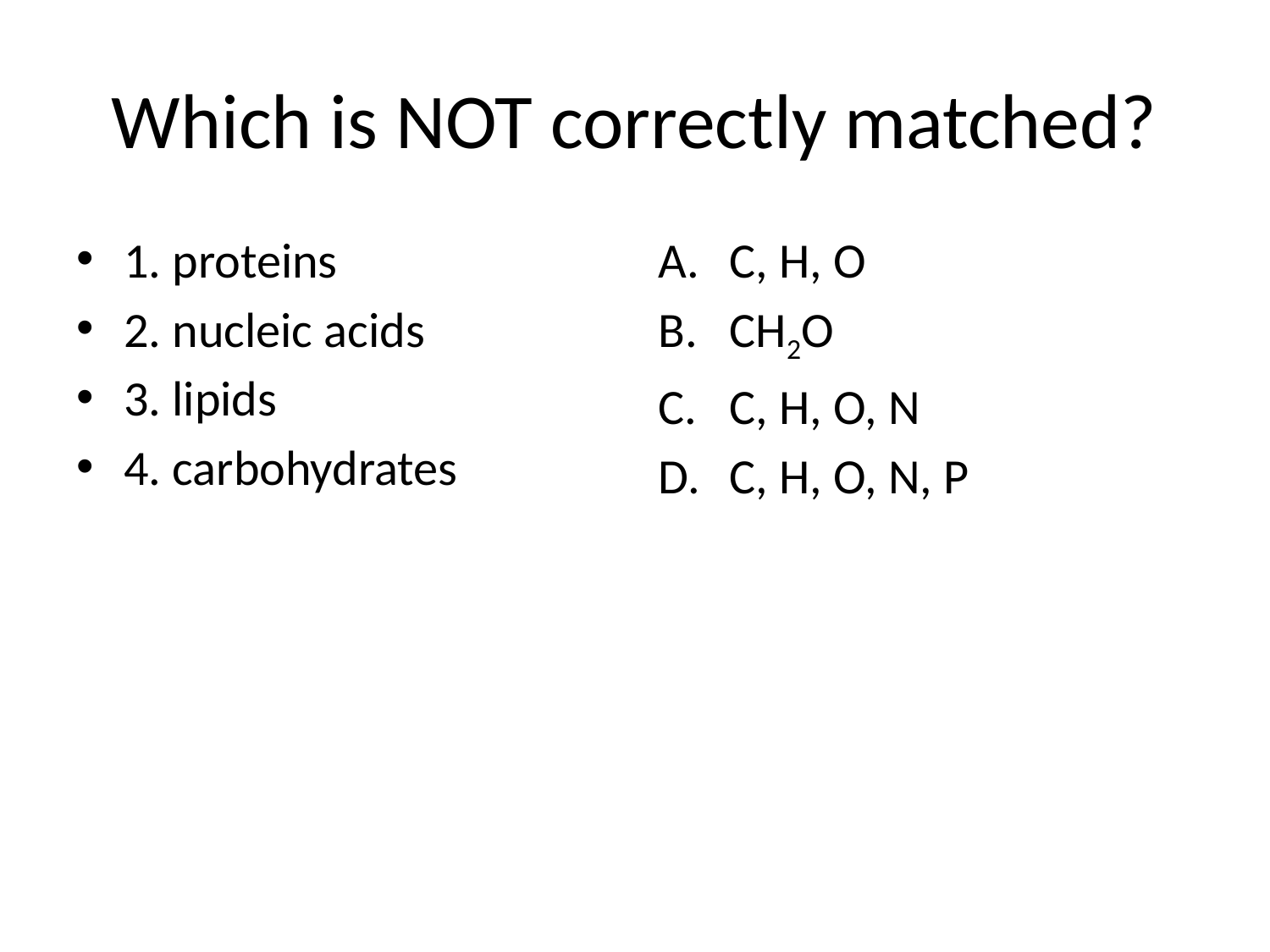

# Which is NOT correctly matched?
1. proteins
2. nucleic acids
3. lipids
4. carbohydrates
C, H, O
CH2O
C, H, O, N
C, H, O, N, P